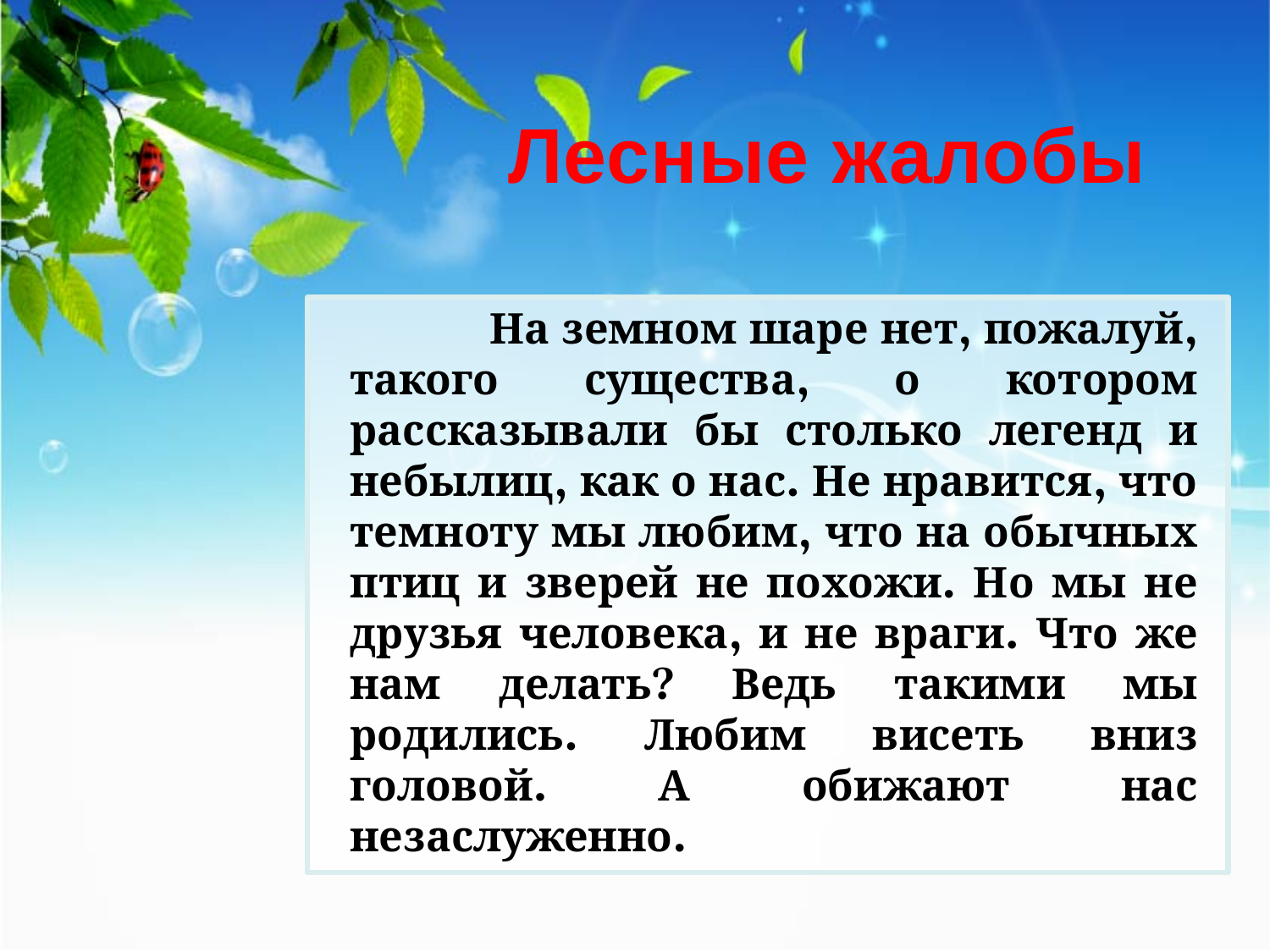

Лесные жалобы
	 На земном шаре нет, пожалуй, такого существа, о котором рассказывали бы столько легенд и небылиц, как о нас. Не нравится, что темноту мы любим, что на обычных птиц и зверей не похожи. Но мы не друзья человека, и не враги. Что же нам делать? Ведь такими мы родились. Любим висеть вниз головой. А обижают нас незаслуженно.